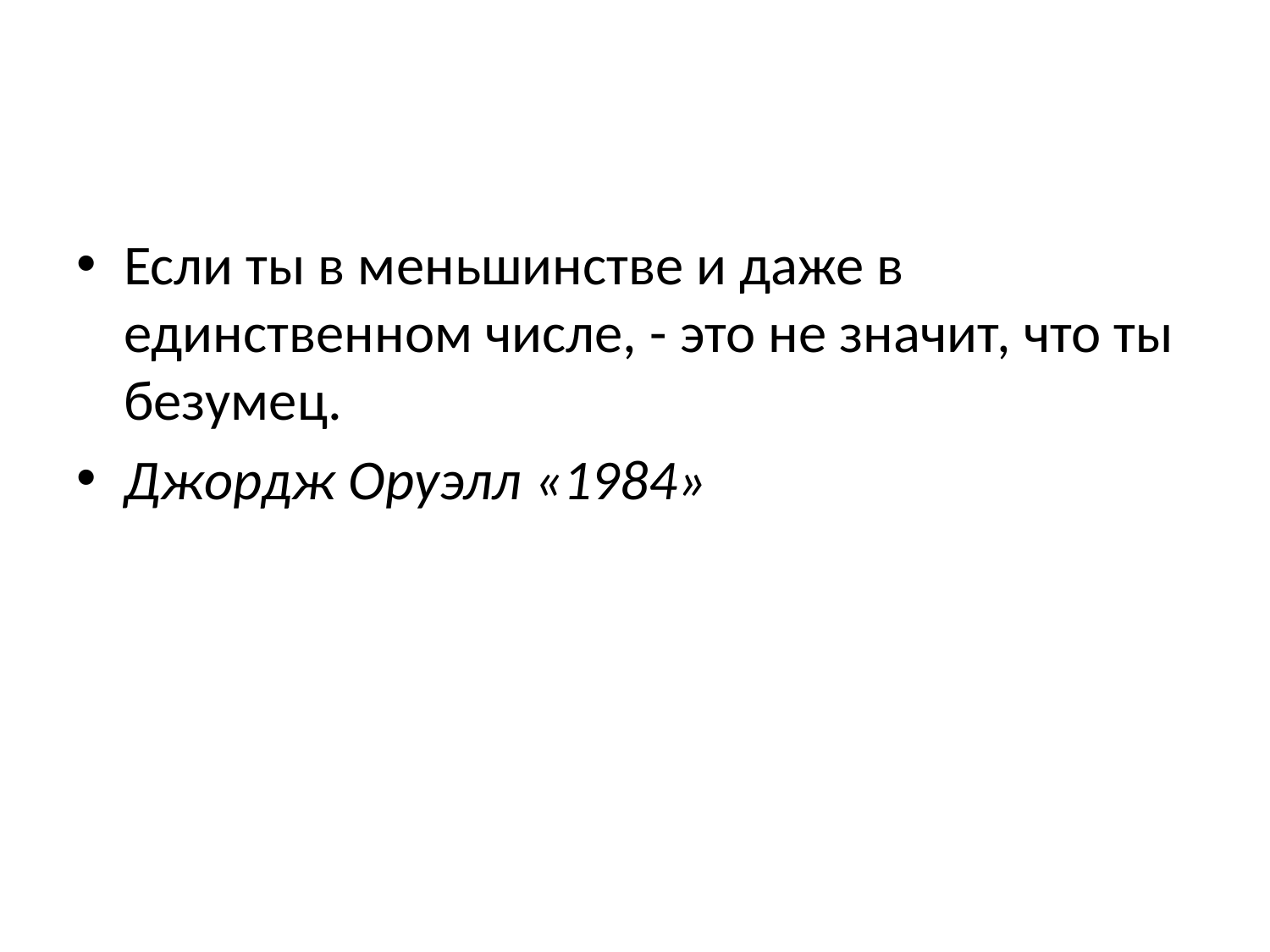

#
Если ты в меньшинстве и даже в единственном числе, - это не значит, что ты безумец.
Джордж Оруэлл «1984»